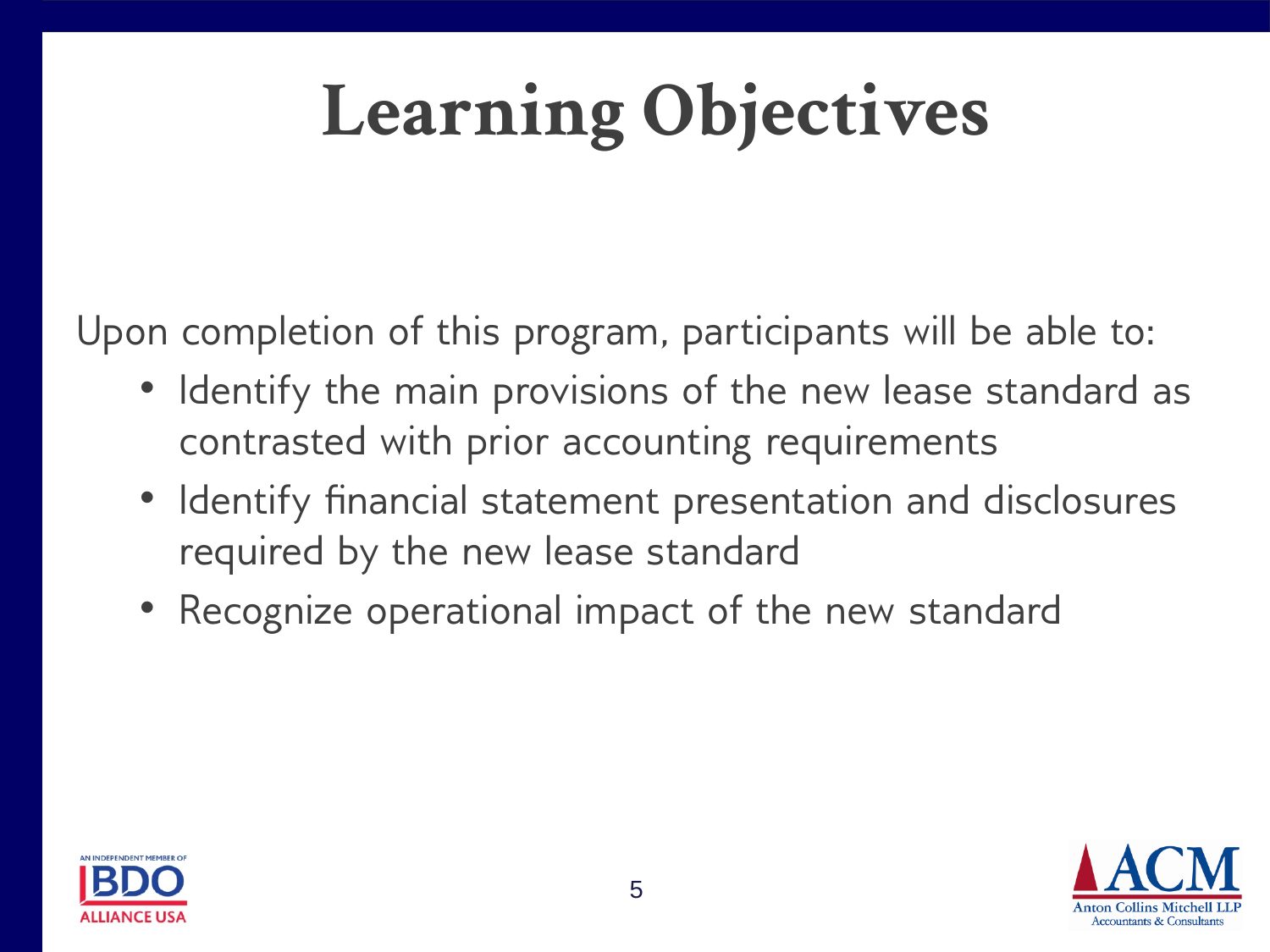

# Learning Objectives
Upon completion of this program, participants will be able to:
Identify the main provisions of the new lease standard as contrasted with prior accounting requirements
Identify financial statement presentation and disclosures required by the new lease standard
Recognize operational impact of the new standard

5